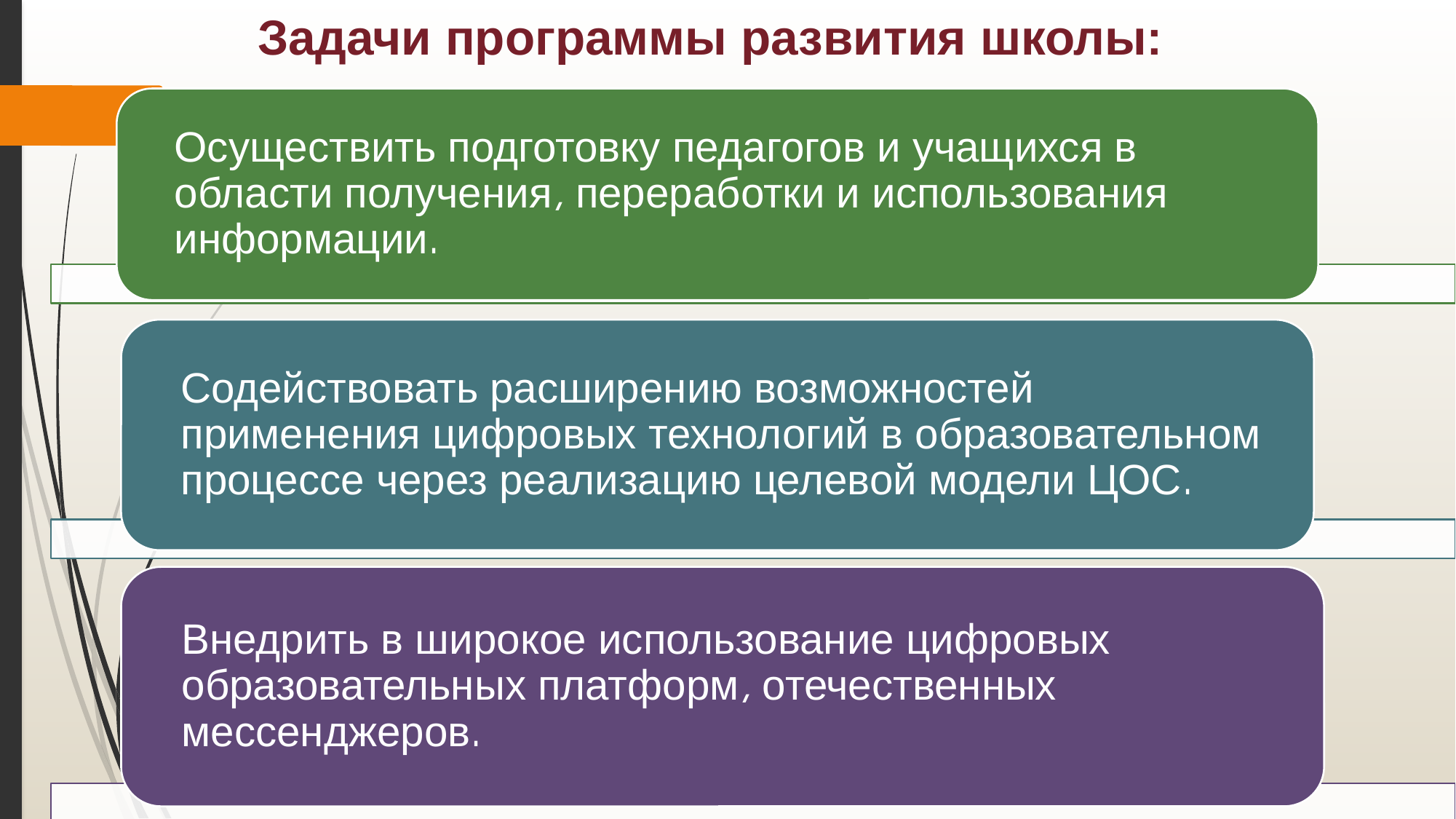

# Задачи программы развития школы:
Осуществить подготовку педагогов и учащихся в области получения, переработки и использования информации.
Содействовать расширению возможностей применения цифровых технологий в образовательном процессе через реализацию целевой модели ЦОС.
Внедрить в широкое использование цифровых образовательных платформ, отечественных мессенджеров.